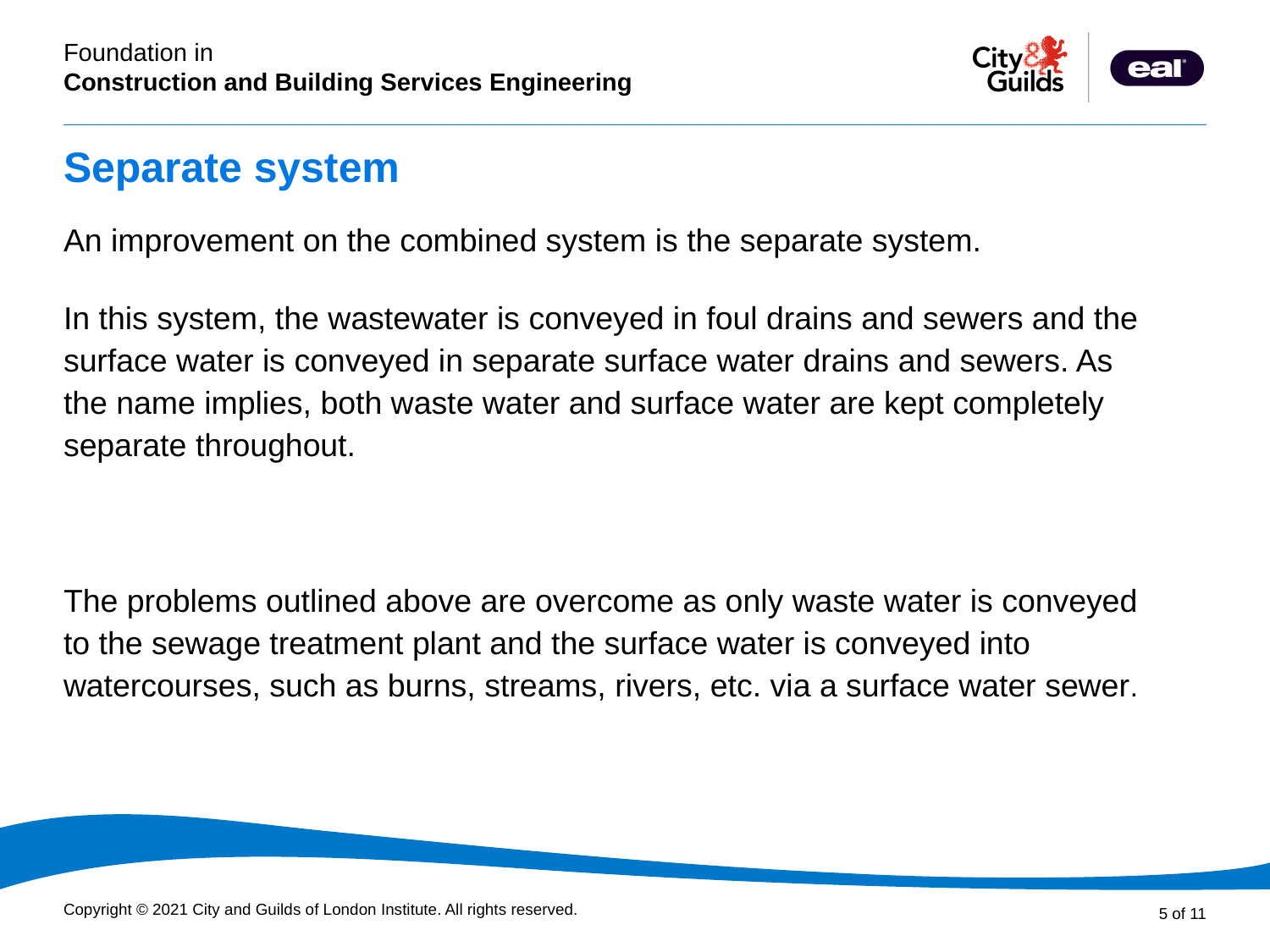

# Separate system
An improvement on the combined system is the separate system.
In this system, the wastewater is conveyed in foul drains and sewers and the surface water is conveyed in separate surface water drains and sewers. As the name implies, both waste water and surface water are kept completely separate throughout.

The problems outlined above are overcome as only waste water is conveyed to the sewage treatment plant and the surface water is conveyed into watercourses, such as burns, streams, rivers, etc. via a surface water sewer.